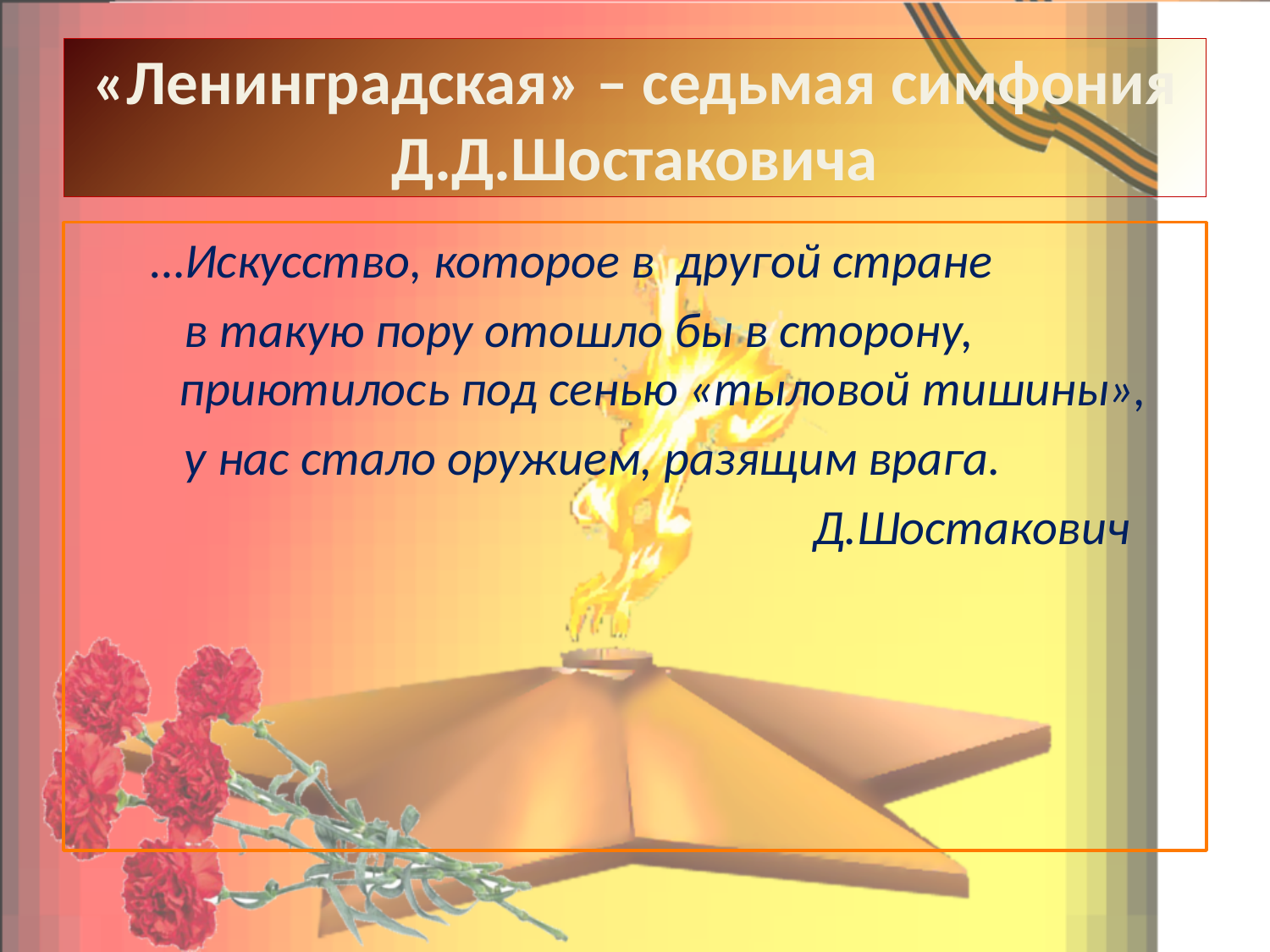

# «Ленинградская» – седьмая симфония Д.Д.Шостаковича
 …Искусство, которое в  другой стране
    в такую пору отошло бы в сторону, приютилось под сенью «тыловой тишины»,
    у нас стало оружием, разящим врага.
                                                            Д.Шостакович